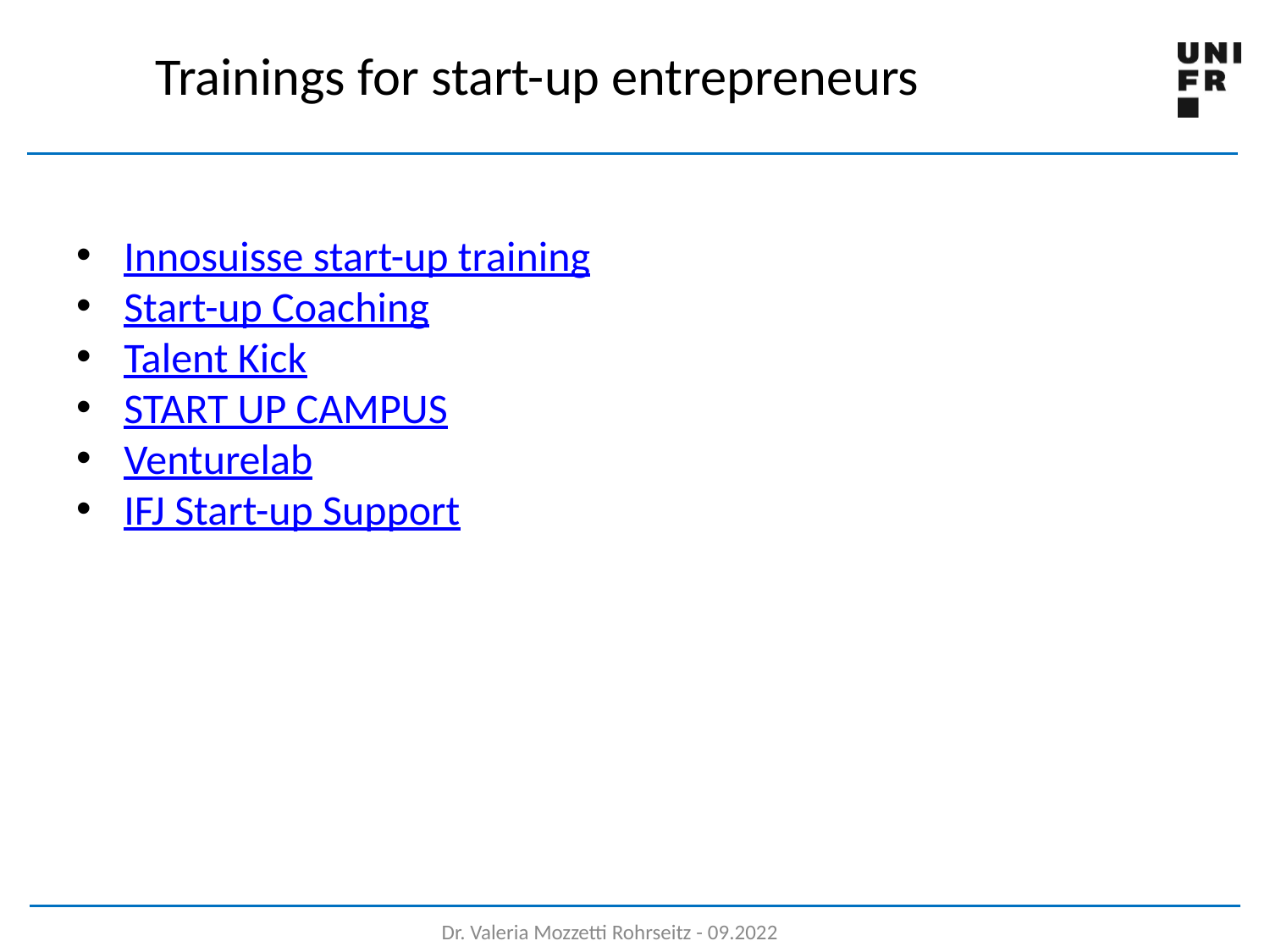

# Trainings for start-up entrepreneurs
Innosuisse start-up training
Start-up Coaching
Talent Kick
START UP CAMPUS
Venturelab
IFJ Start-up Support
Dr. Valeria Mozzetti Rohrseitz - 09.2022